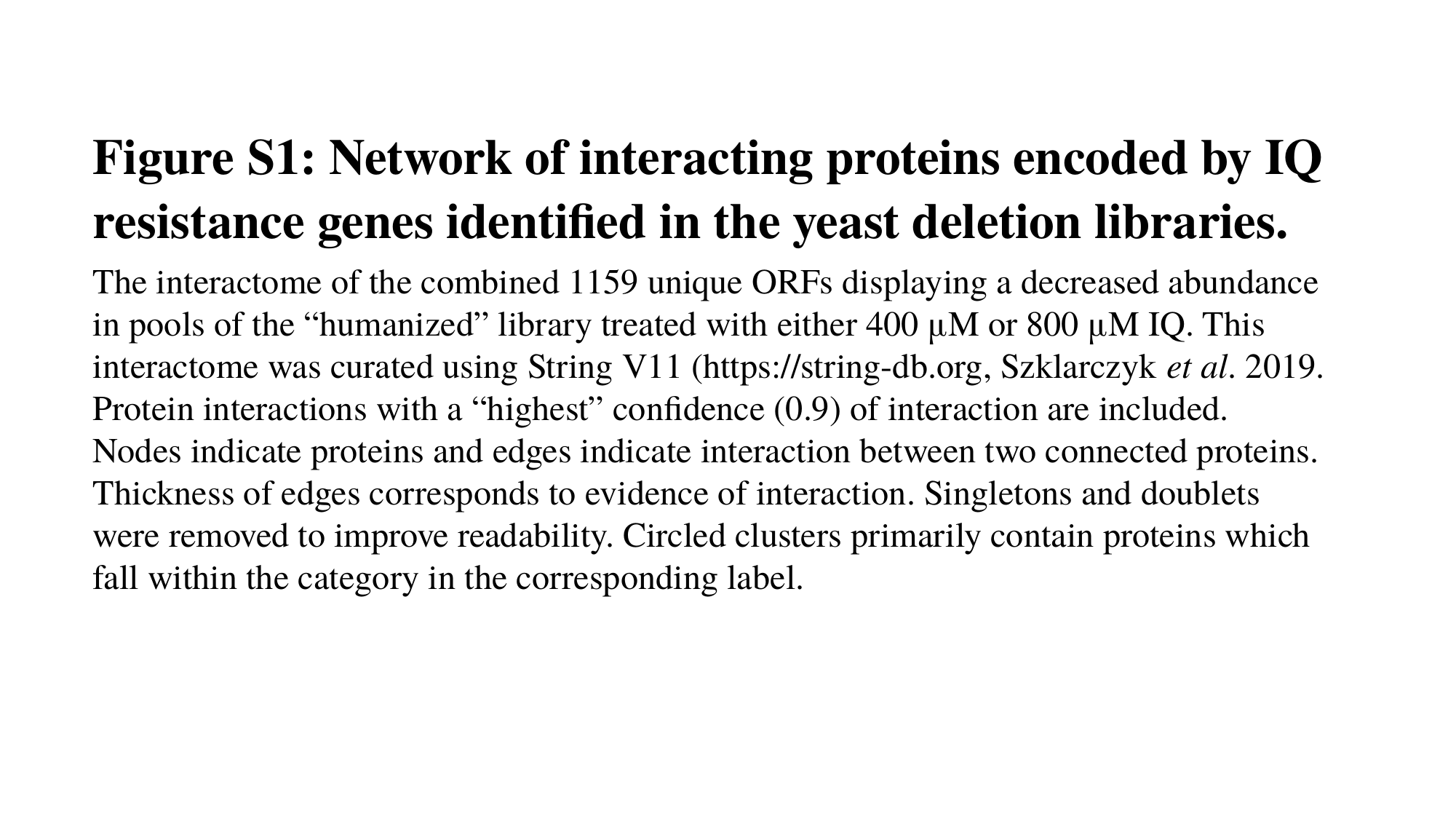

Figure S1: Network of interacting proteins encoded by IQ resistance genes identified in the yeast deletion libraries.
The interactome of the combined 1159 unique ORFs displaying a decreased abundance in pools of the “humanized” library treated with either 400 μM or 800 μM IQ. This interactome was curated using String V11 (https://string-db.org, Szklarczyk et al. 2019. Protein interactions with a “highest” confidence (0.9) of interaction are included. Nodes indicate proteins and edges indicate interaction between two connected proteins. Thickness of edges corresponds to evidence of interaction. Singletons and doublets were removed to improve readability. Circled clusters primarily contain proteins which fall within the category in the corresponding label.